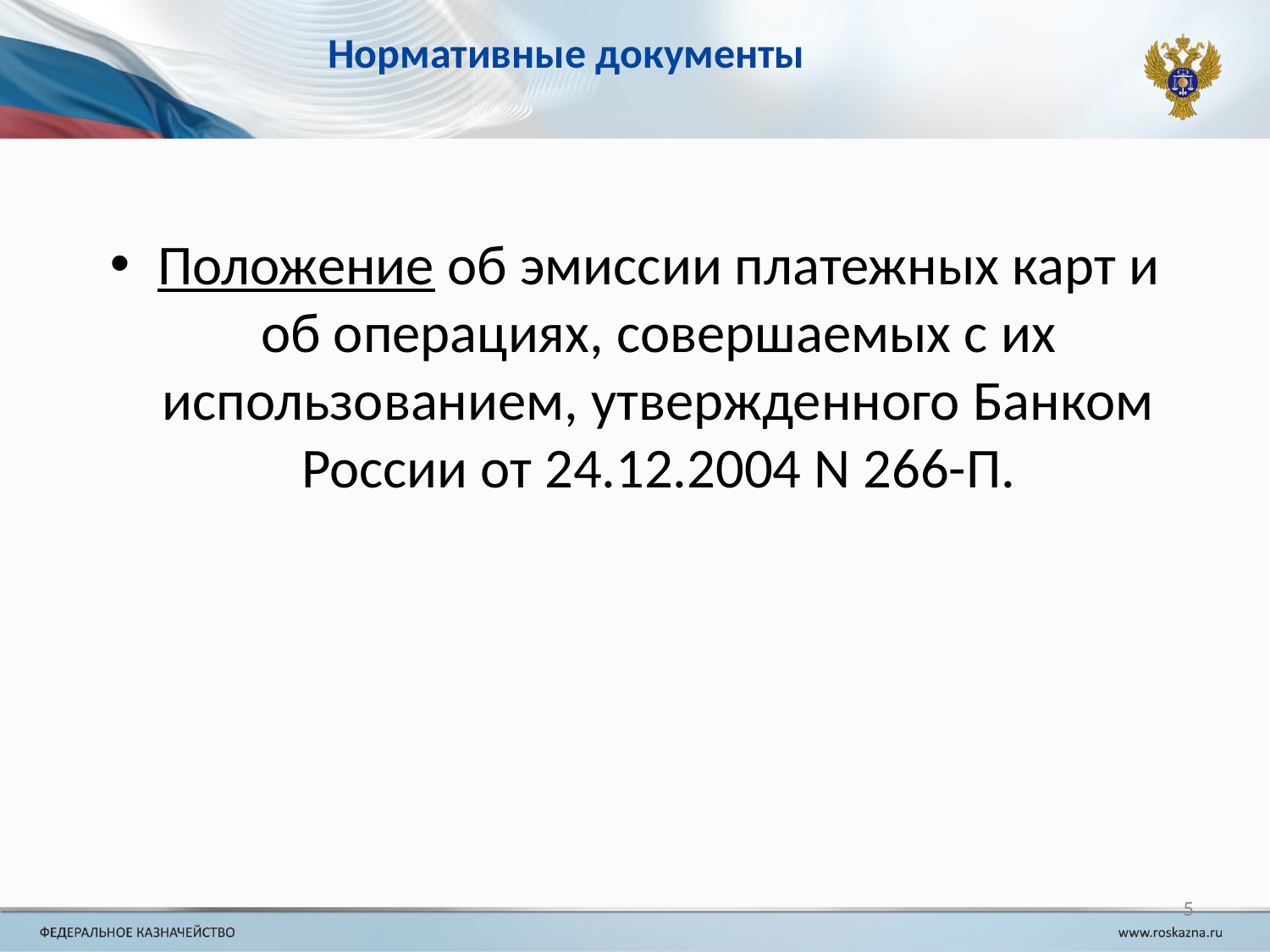

# Нормативные документы
Положение об эмиссии платежных карт и об операциях, совершаемых с их использованием, утвержденного Банком России от 24.12.2004 N 266-П.

5